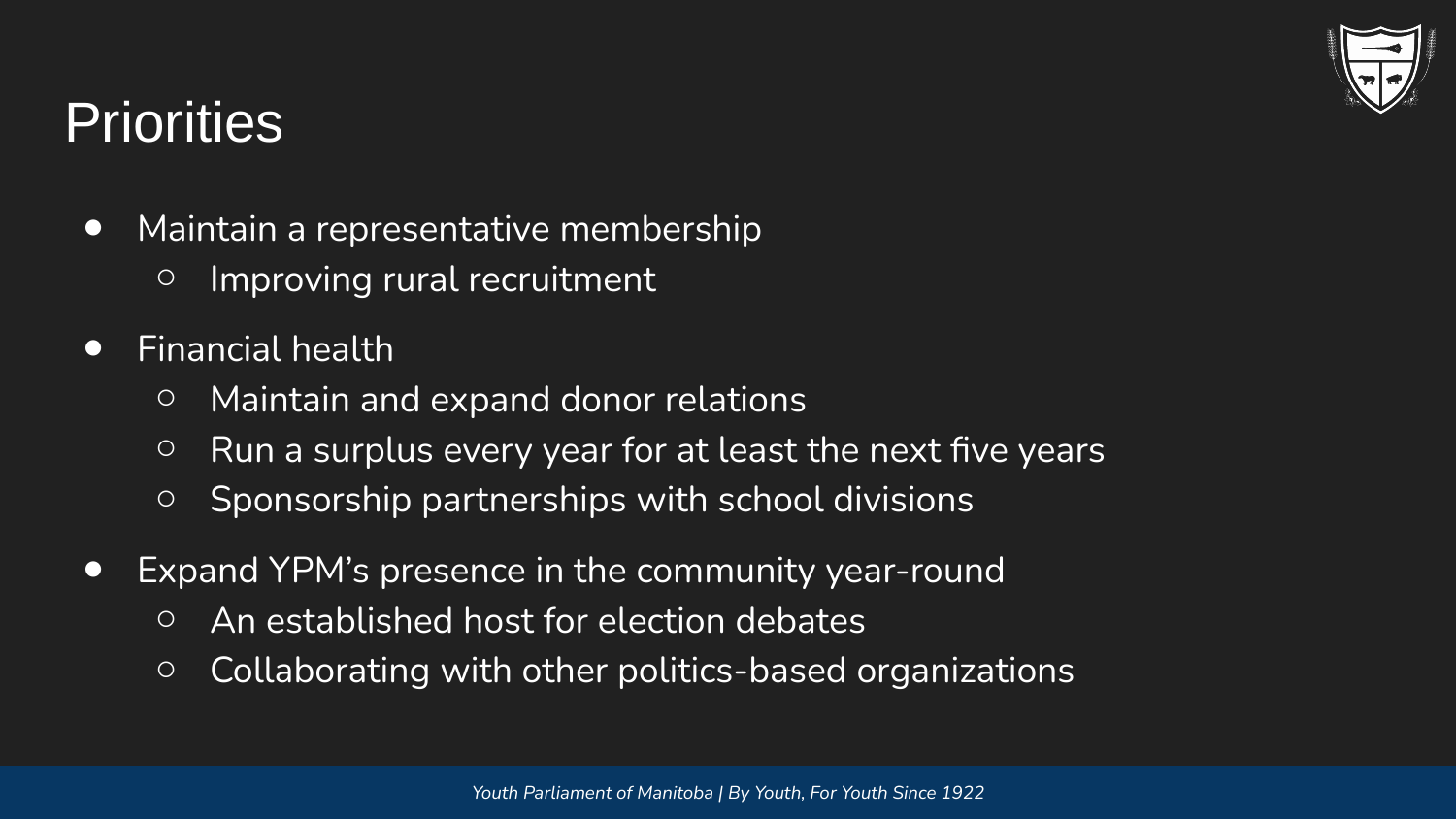

# Priorities
Maintain a representative membership
Improving rural recruitment
Financial health
Maintain and expand donor relations
Run a surplus every year for at least the next five years
Sponsorship partnerships with school divisions
Expand YPM’s presence in the community year-round
An established host for election debates
Collaborating with other politics-based organizations